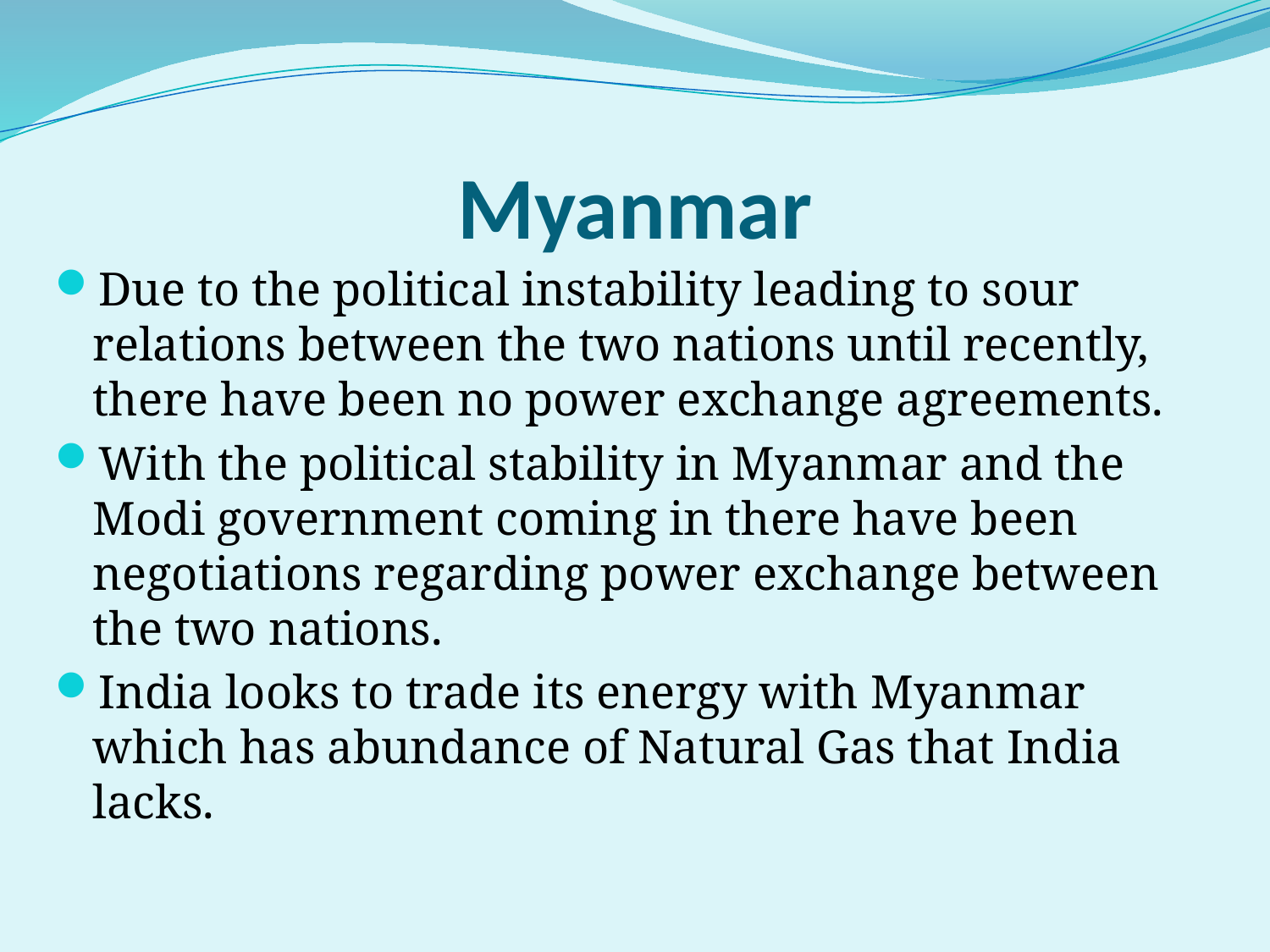

# Myanmar
Due to the political instability leading to sour relations between the two nations until recently, there have been no power exchange agreements.
With the political stability in Myanmar and the Modi government coming in there have been negotiations regarding power exchange between the two nations.
India looks to trade its energy with Myanmar which has abundance of Natural Gas that India lacks.